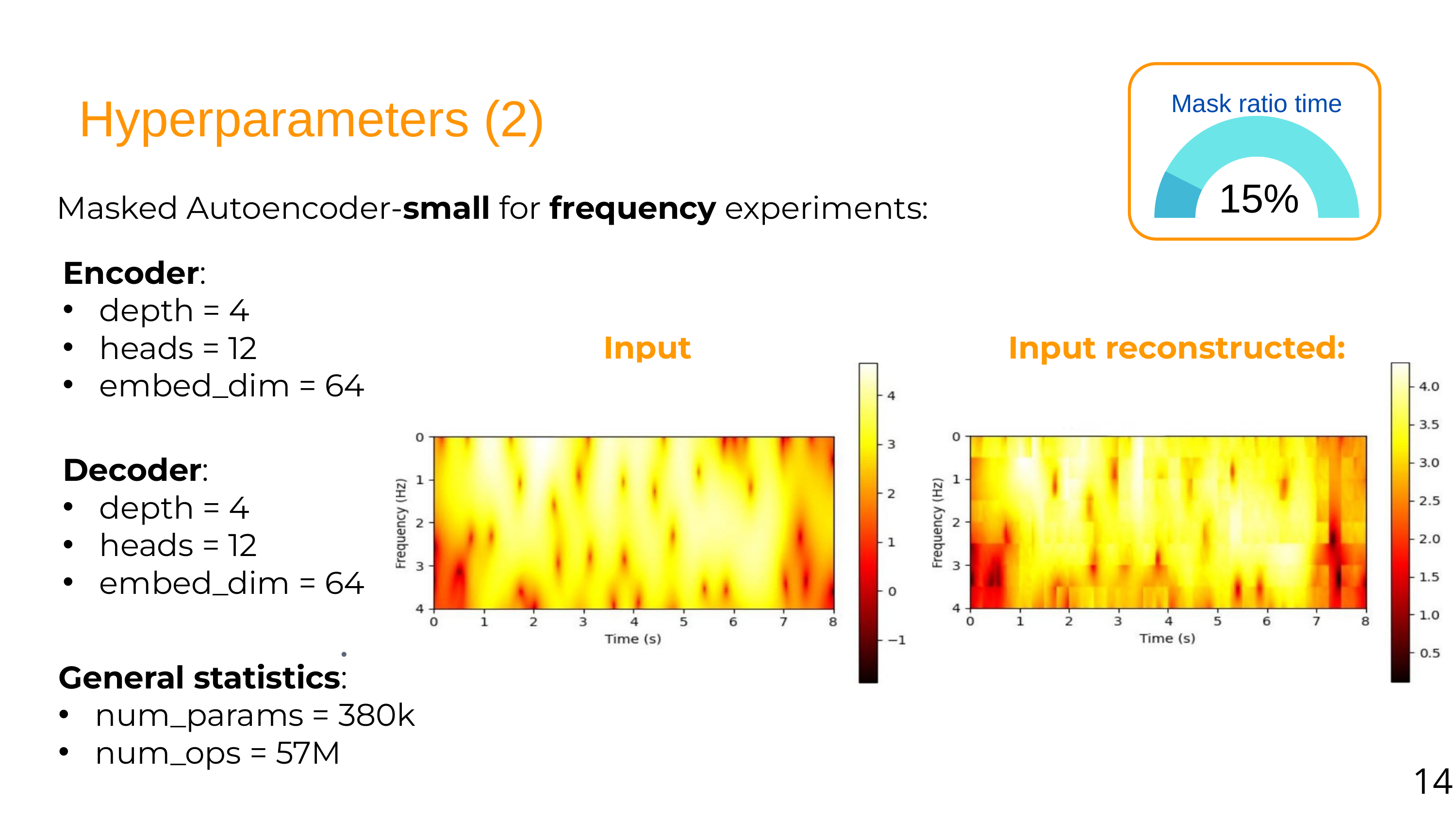

Mask ratio time
Hyperparameters (2)

15%
Masked Autoencoder-small for frequency experiments:
Encoder:
depth = 4
heads = 12
embed_dim = 64
Input
 Input reconstructed:

Decoder:
depth = 4
heads = 12
embed_dim = 64
•
General statistics:
num_params = 380k
num_ops = 57M
14